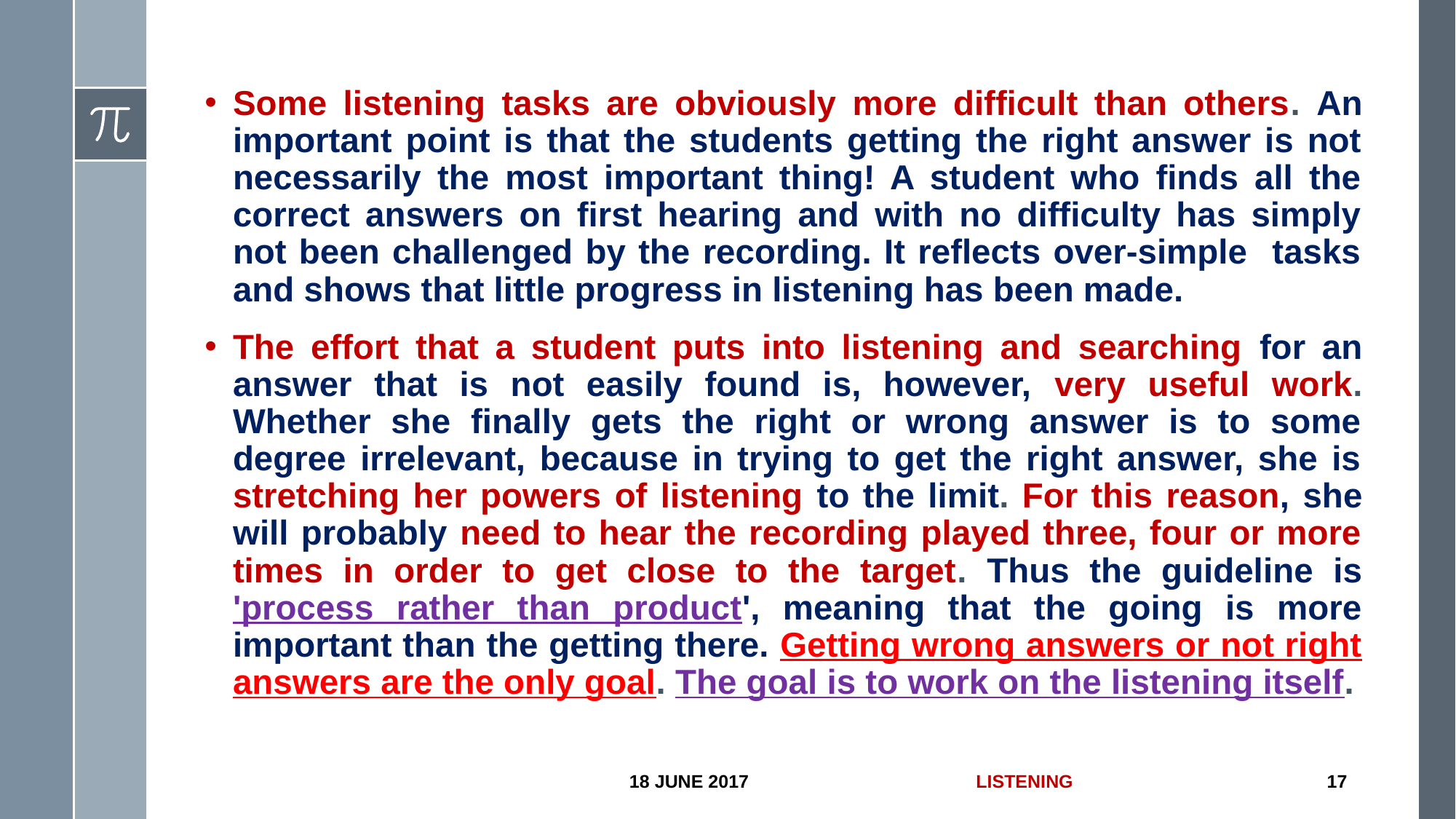

Some listening tasks are obviously more difficult than others. An important point is that the students getting the right answer is not necessarily the most important thing! A student who finds all the correct answers on first hearing and with no difficulty has simply not been challenged by the recording. It reflects over-simple  tasks and shows that little progress in listening has been made.
The effort that a student puts into listening and searching for an answer that is not easily found is, however, very useful work. Whether she finally gets the right or wrong answer is to some degree irrelevant, because in trying to get the right answer, she is stretching her powers of listening to the limit. For this reason, she will probably need to hear the recording played three, four or more times in order to get close to the target. Thus the guideline is 'process rather than product', meaning that the going is more important than the getting there. Getting wrong answers or not right answers are the only goal. The goal is to work on the listening itself.
18 June 2017
Listening
17